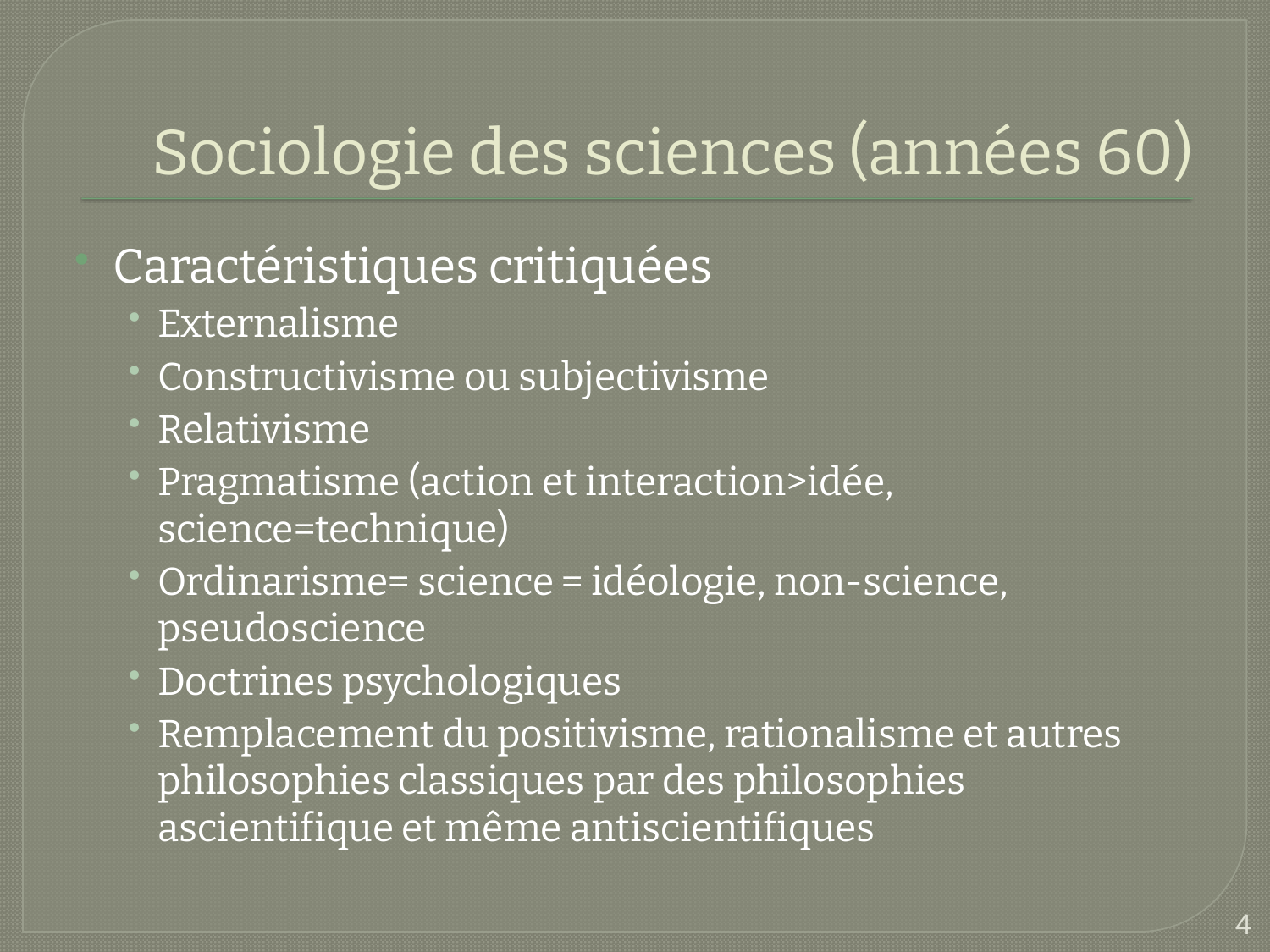

# Sociologie des sciences (années 60)
Caractéristiques critiquées
Externalisme
Constructivisme ou subjectivisme
Relativisme
Pragmatisme (action et interaction>idée, science=technique)
Ordinarisme= science = idéologie, non-science, pseudoscience
Doctrines psychologiques
Remplacement du positivisme, rationalisme et autres philosophies classiques par des philosophies ascientifique et même antiscientifiques
4